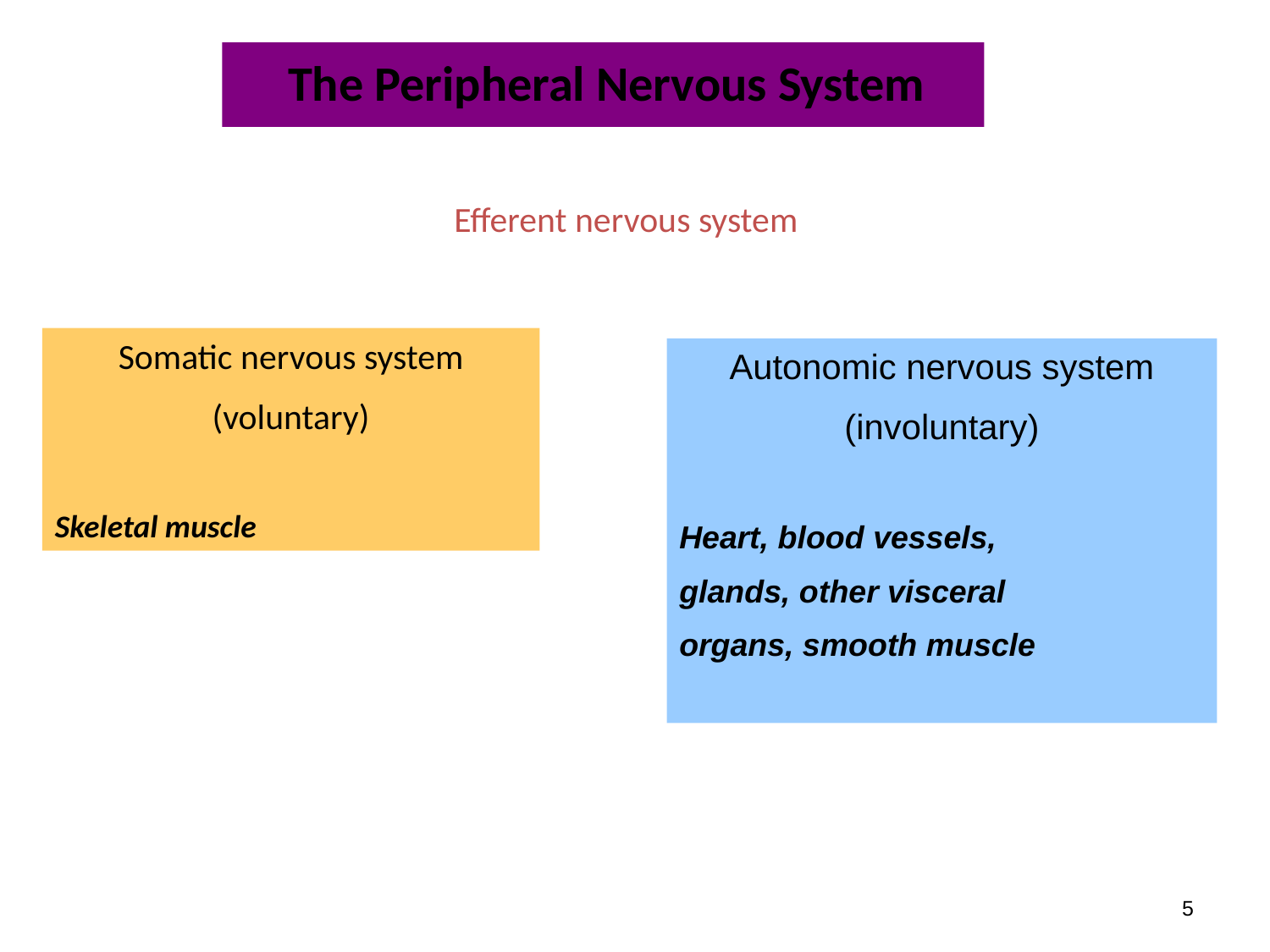

The Peripheral Nervous System
Efferent nervous system

Somatic nervous system
(voluntary)

Skeletal muscle
Autonomic nervous system
(involuntary)

Heart, blood vessels,
glands, other visceral
organs, smooth muscle

5